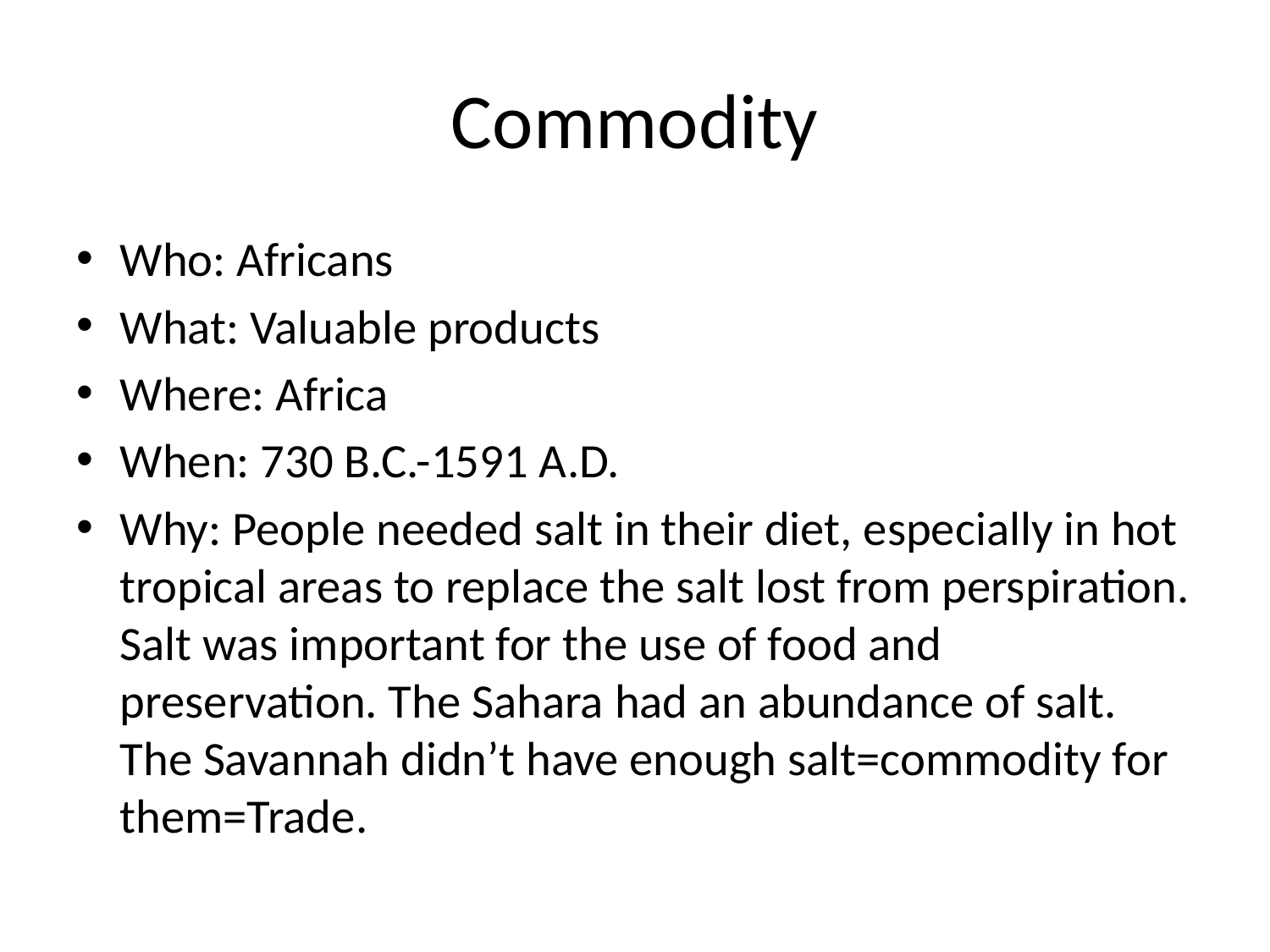

# Commodity
Who: Africans
What: Valuable products
Where: Africa
When: 730 B.C.-1591 A.D.
Why: People needed salt in their diet, especially in hot tropical areas to replace the salt lost from perspiration. Salt was important for the use of food and preservation. The Sahara had an abundance of salt. The Savannah didn’t have enough salt=commodity for them=Trade.